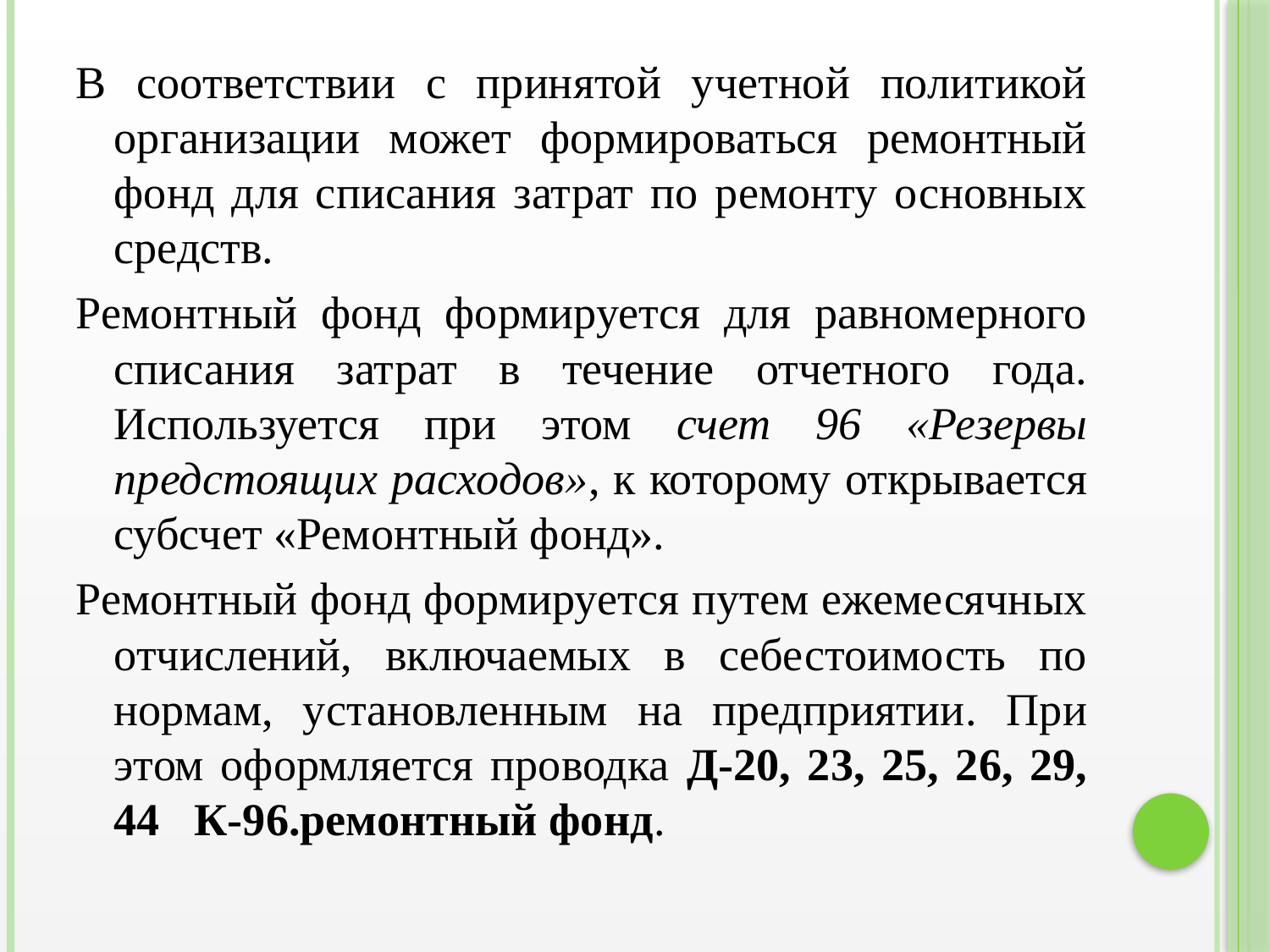

В соответствии с принятой учетной политикой организации может формироваться ремонтный фонд для списания затрат по ремонту основных средств.
Ремонтный фонд формируется для равномерного списания затрат в течение отчетного года. Используется при этом счет 96 «Резервы предстоящих расходов», к которому открывается субсчет «Ремонтный фонд».
Ремонтный фонд формируется путем ежемесячных отчислений, включаемых в себестоимость по нормам, установленным на предприятии. При этом оформляется проводка Д-20, 23, 25, 26, 29, 44   К-96.ремонтный фонд.